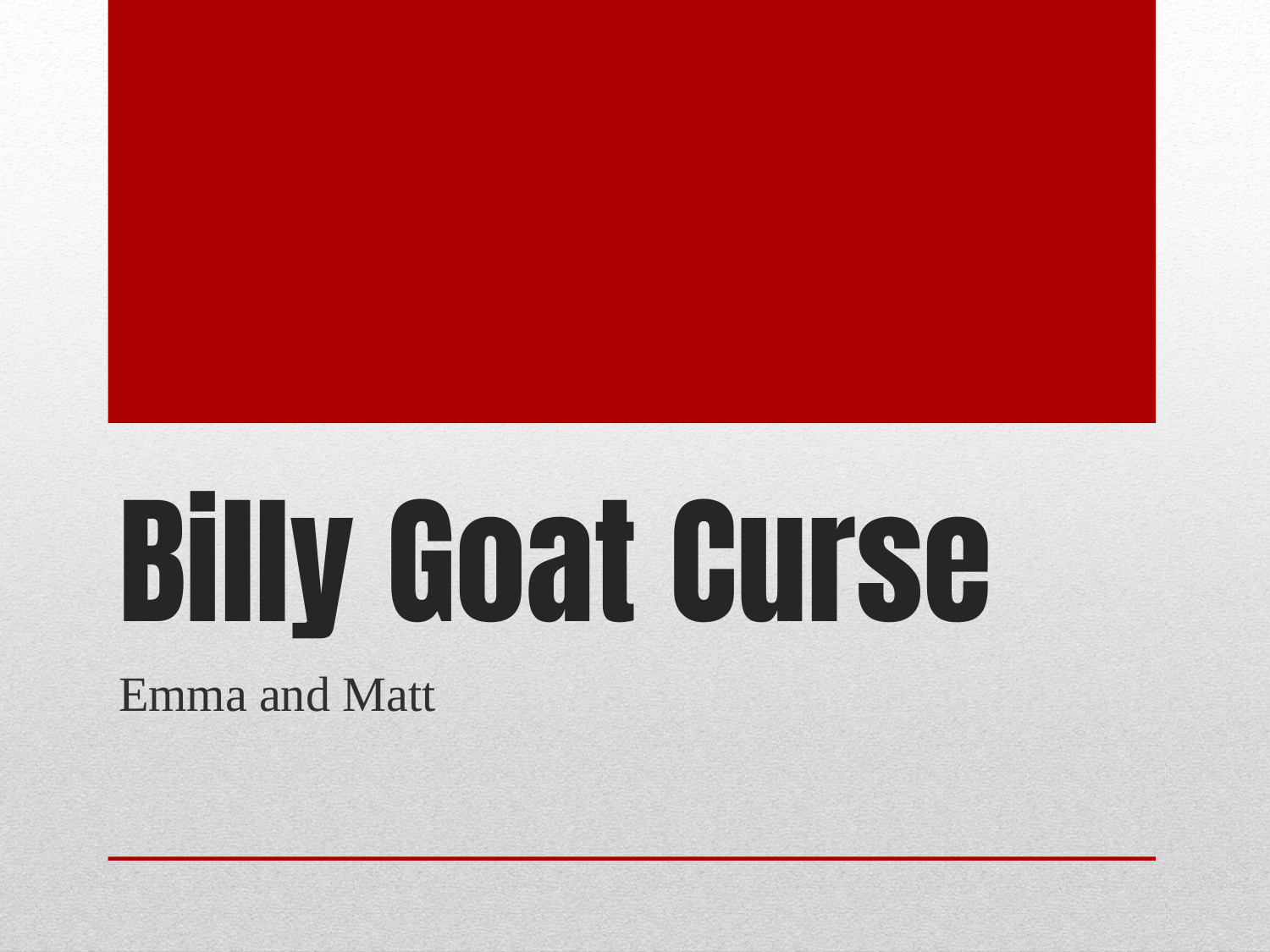

# Billy Goat Curse
Emma and Matt